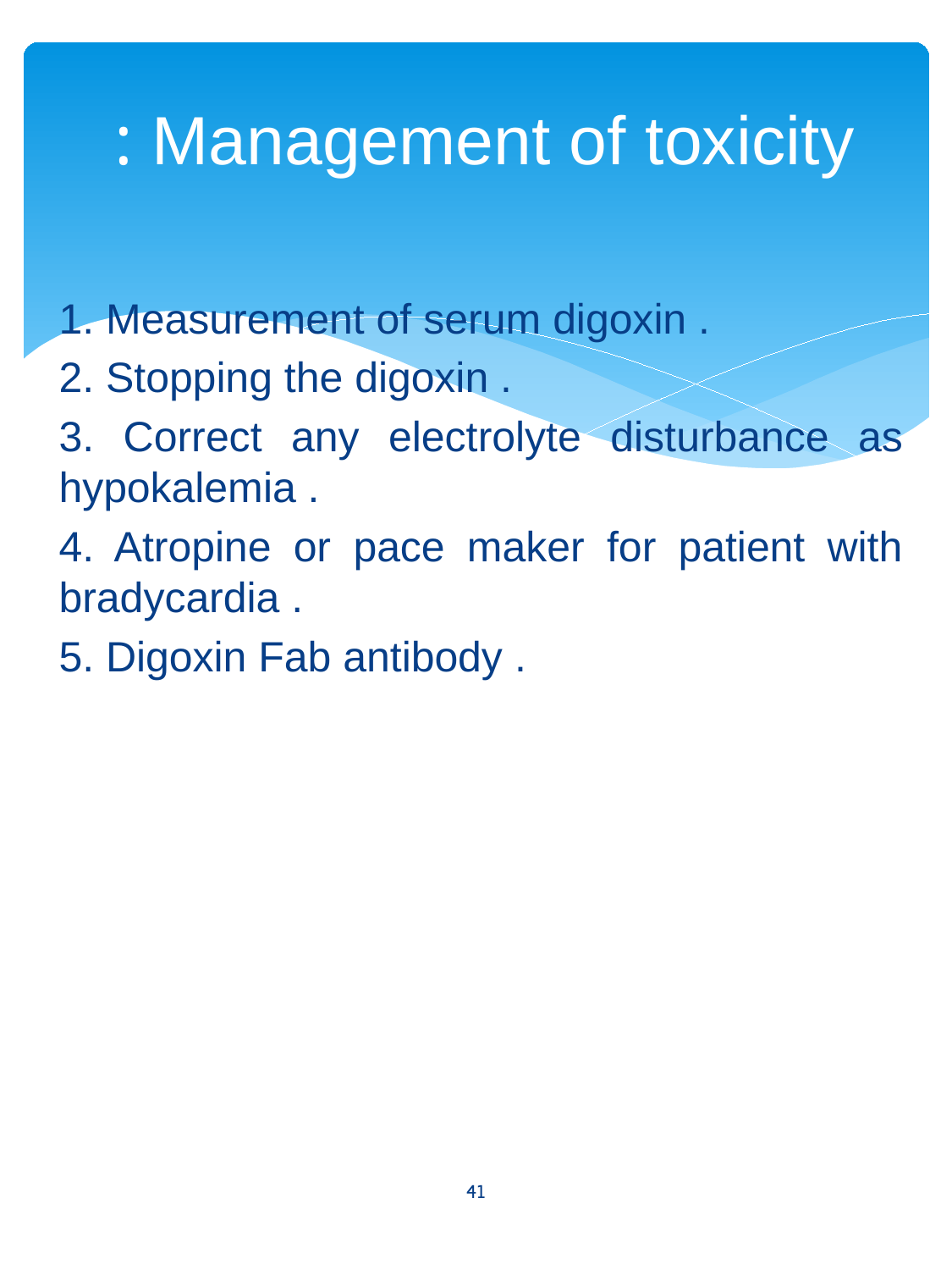

# Management of toxicity :
1. Measurement of serum digoxin .
2. Stopping the digoxin .
3. Correct any electrolyte disturbance as hypokalemia .
4. Atropine or pace maker for patient with bradycardia .
5. Digoxin Fab antibody .

41